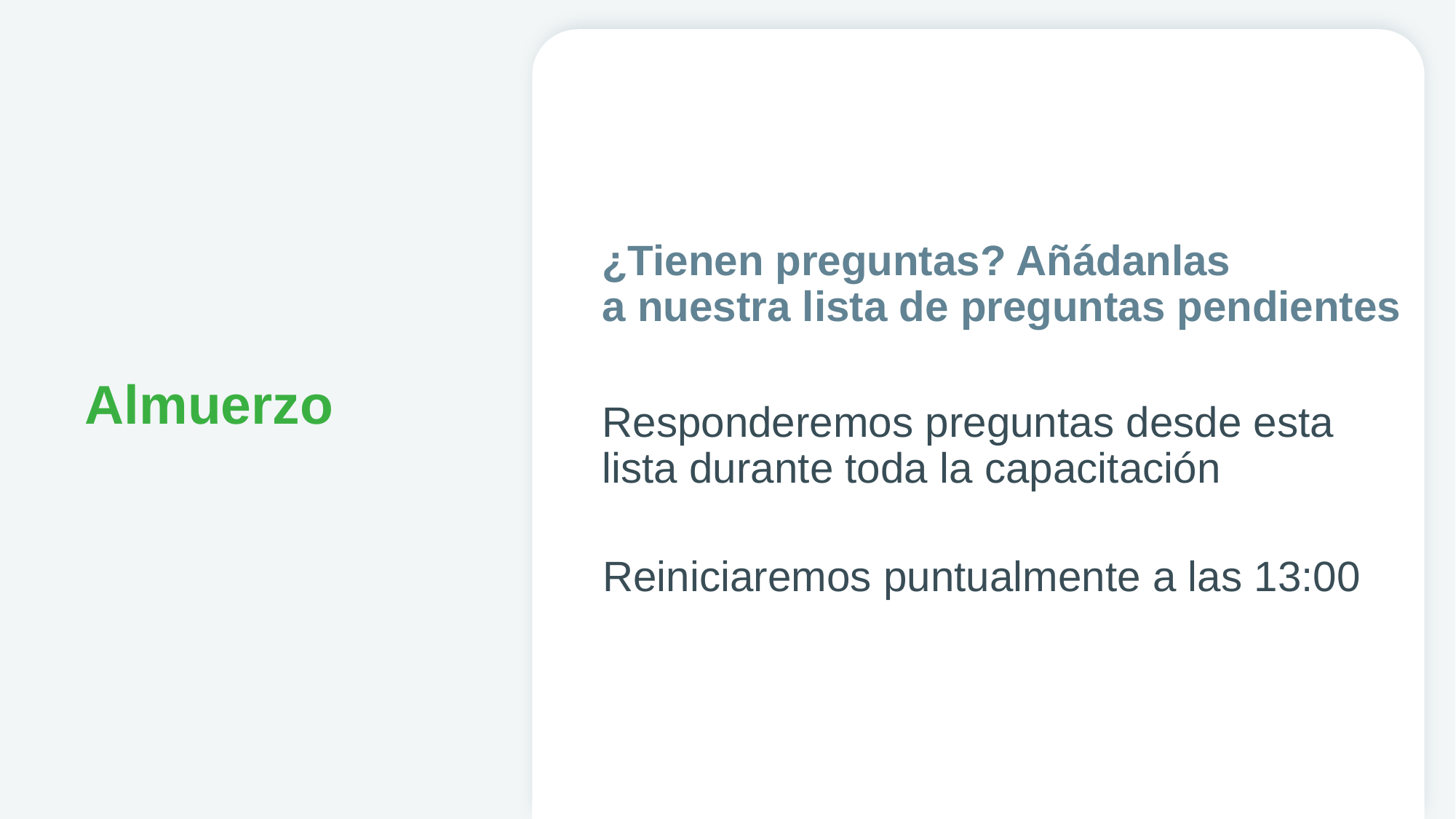

# Almuerzo
¿Tienen preguntas? Añádanlas
a nuestra lista de preguntas pendientes

Responderemos preguntas desde esta lista durante toda la capacitación

Reiniciaremos puntualmente a las 13:00​​